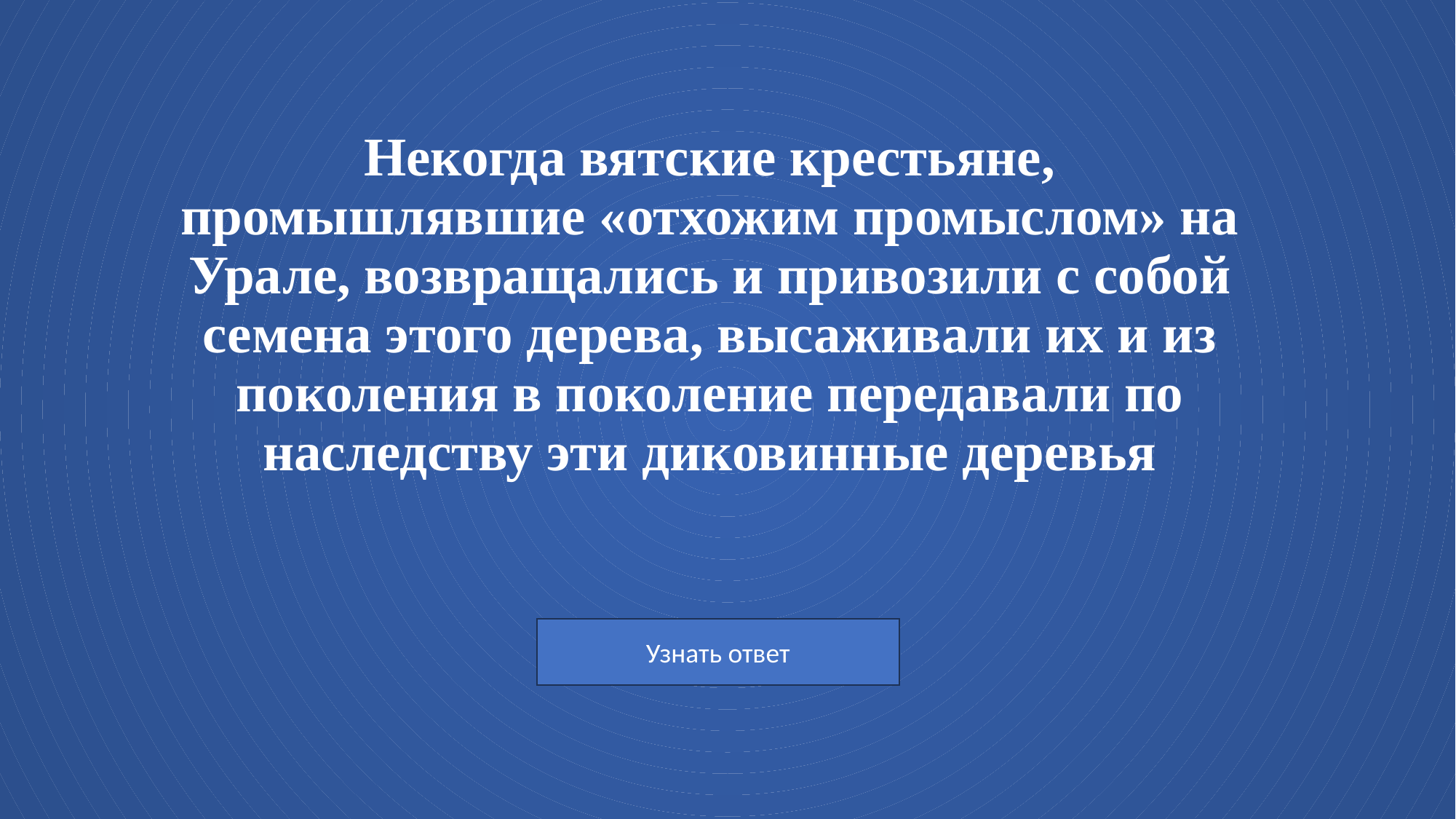

# Некогда вятские крестьяне, промышлявшие «отхожим промыслом» на Урале, возвращались и привозили с собой семена этого дерева, высаживали их и из поколения в поколение передавали по наследству эти диковинные деревья